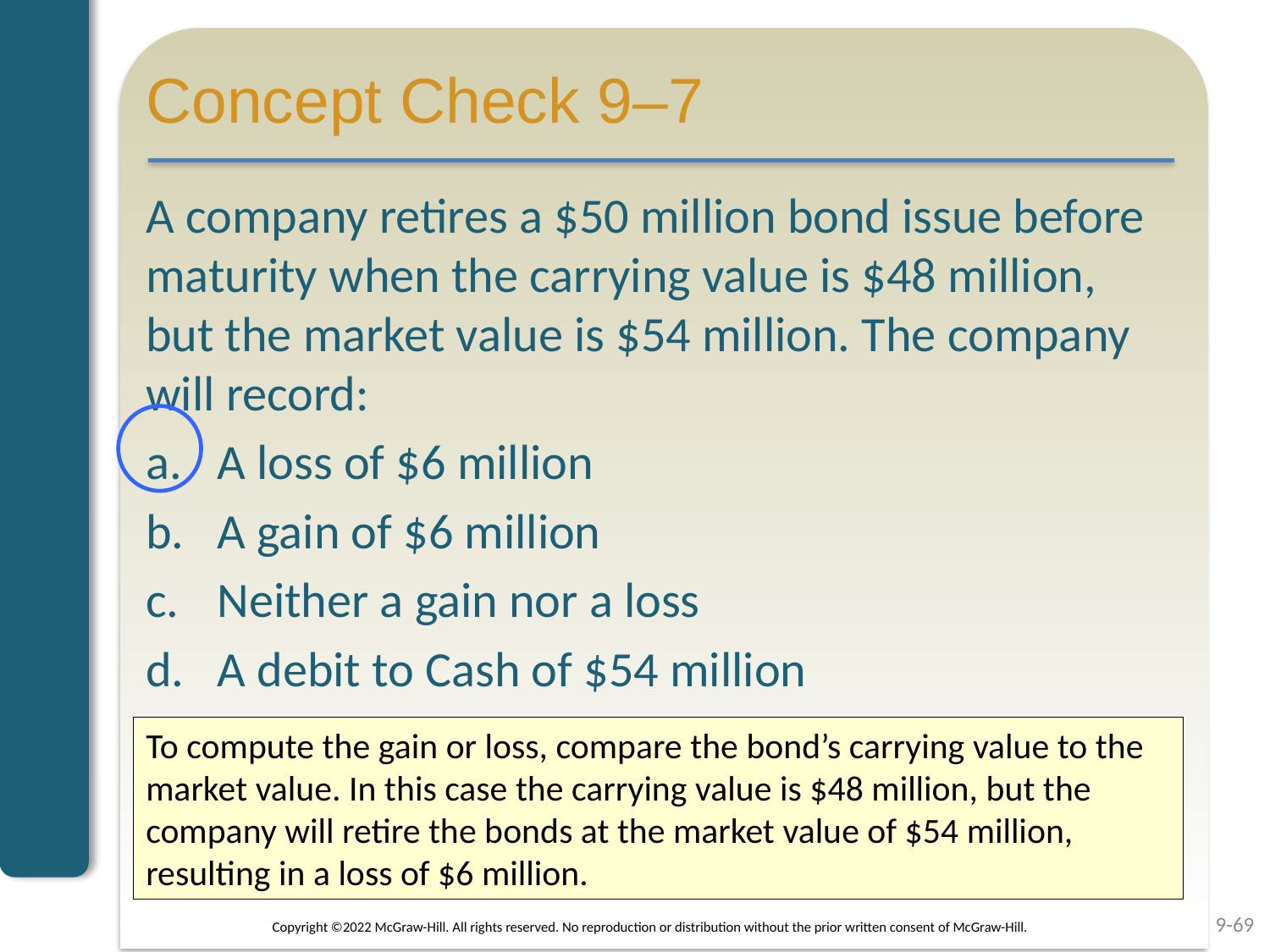

# Concept Check 9–7
A company retires a $50 million bond issue before maturity when the carrying value is $48 million, but the market value is $54 million. The company will record:
A loss of $6 million
A gain of $6 million
Neither a gain nor a loss
A debit to Cash of $54 million

To compute the gain or loss, compare the bond’s carrying value to the market value. In this case the carrying value is $48 million, but the company will retire the bonds at the market value of $54 million, resulting in a loss of $6 million.
9-69
Copyright ©2022 McGraw-Hill. All rights reserved. No reproduction or distribution without the prior written consent of McGraw-Hill.